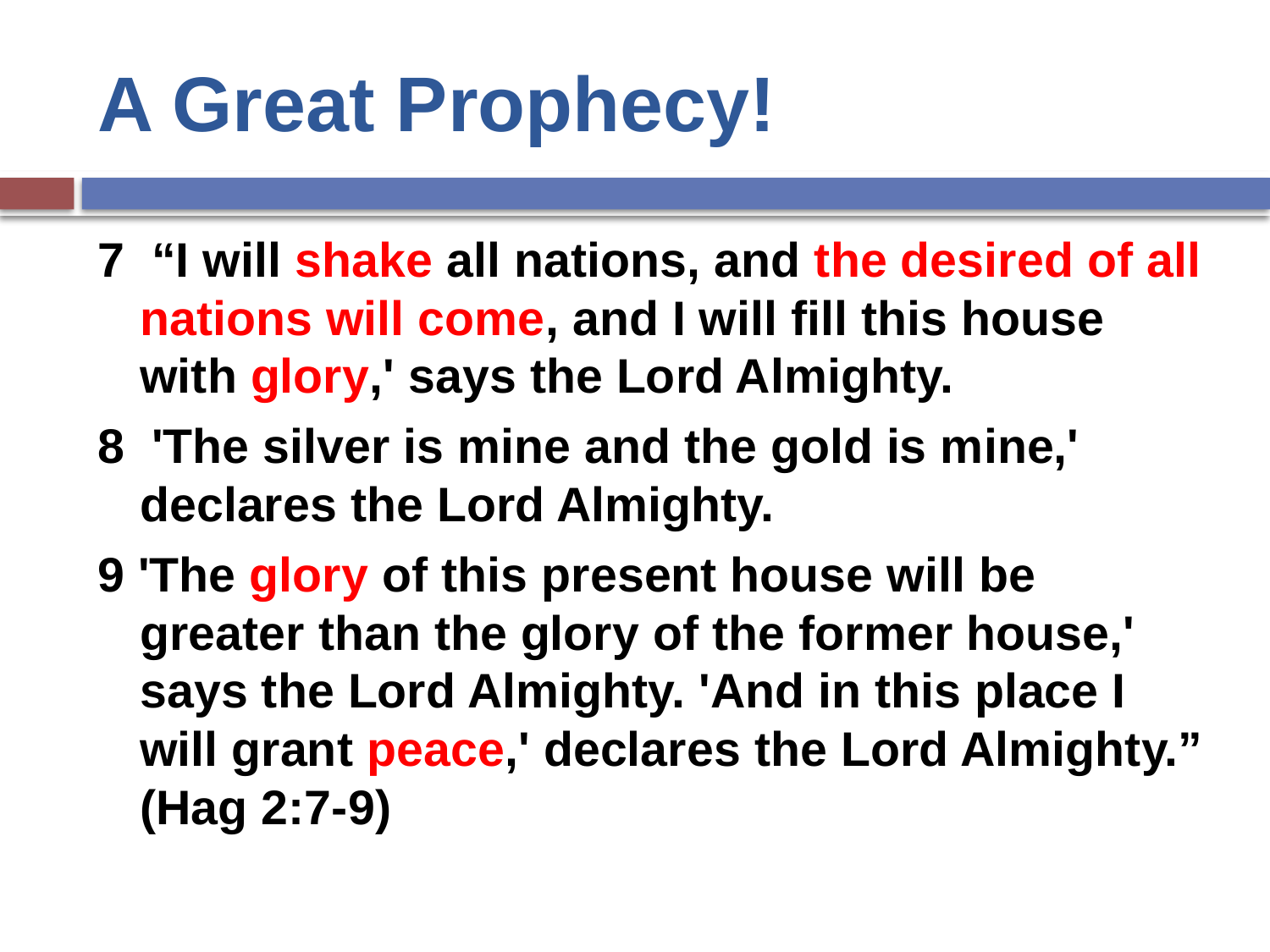

# A Great Prophecy!
7  “I will shake all nations, and the desired of all nations will come, and I will fill this house with glory,' says the Lord Almighty.
8  'The silver is mine and the gold is mine,' declares the Lord Almighty.
9 'The glory of this present house will be greater than the glory of the former house,' says the Lord Almighty. 'And in this place I will grant peace,' declares the Lord Almighty.” (Hag 2:7-9)